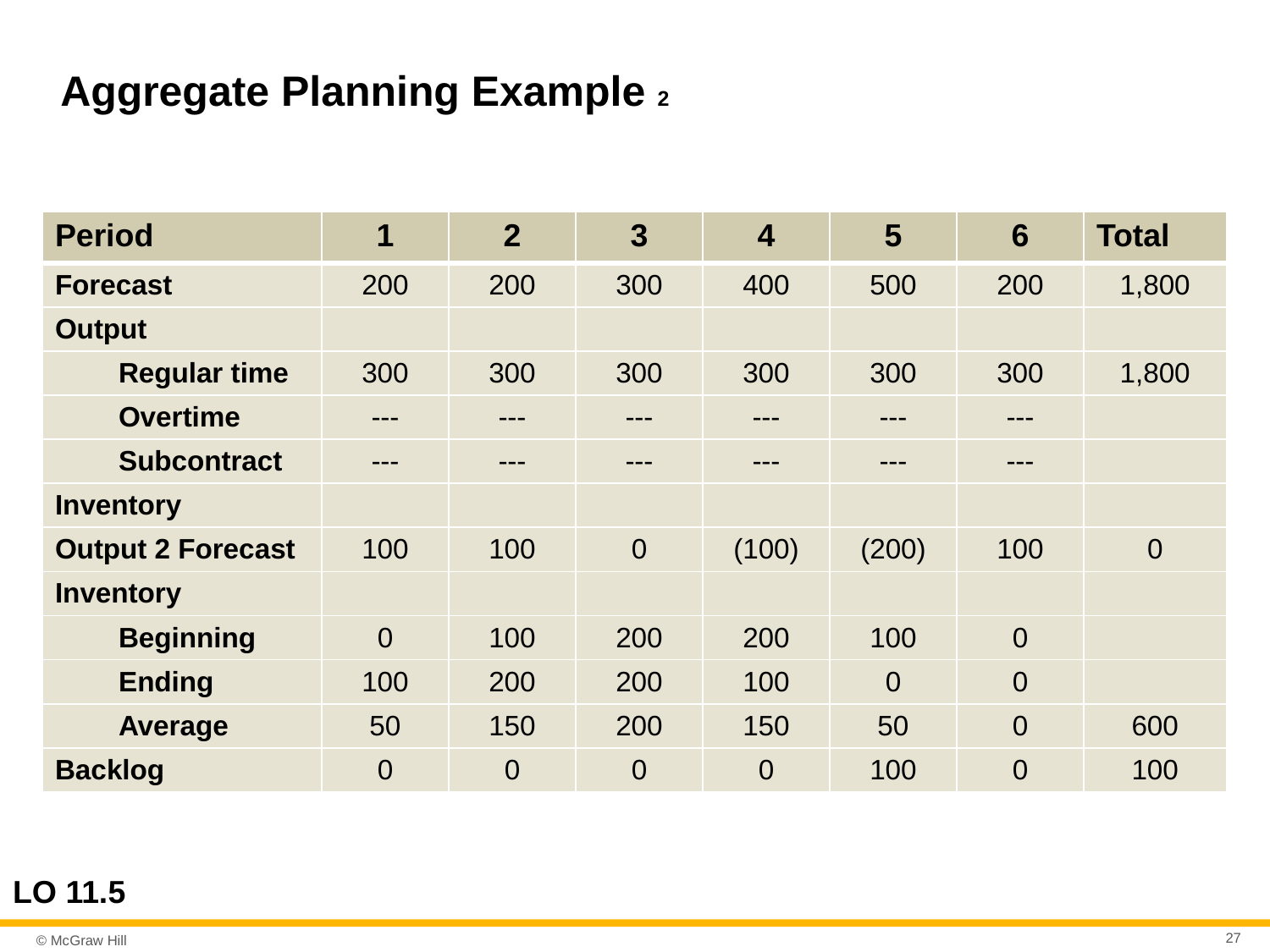

# Aggregate Planning Example 2
| Period | 1 | 2 | 3 | 4 | 5 | 6 | Total |
| --- | --- | --- | --- | --- | --- | --- | --- |
| Forecast | 200 | 200 | 300 | 400 | 500 | 200 | 1,800 |
| Output |  |  |  |  |  |  |  |
| Regular time | 300 | 300 | 300 | 300 | 300 | 300 | 1,800 |
| Overtime | --- | --- | --- | --- | --- | --- |  |
| Subcontract | --- | --- | --- | --- | --- | --- |  |
| Inventory |  |  |  |  |  |  |  |
| Output 2 Forecast | 100 | 100 | 0 | (100) | (200) | 100 | 0 |
| Inventory |  |  |  |  |  |  |  |
| Beginning | 0 | 100 | 200 | 200 | 100 | 0 |  |
| Ending | 100 | 200 | 200 | 100 | 0 | 0 |  |
| Average | 50 | 150 | 200 | 150 | 50 | 0 | 600 |
| Backlog | 0 | 0 | 0 | 0 | 100 | 0 | 100 |
LO 11.5